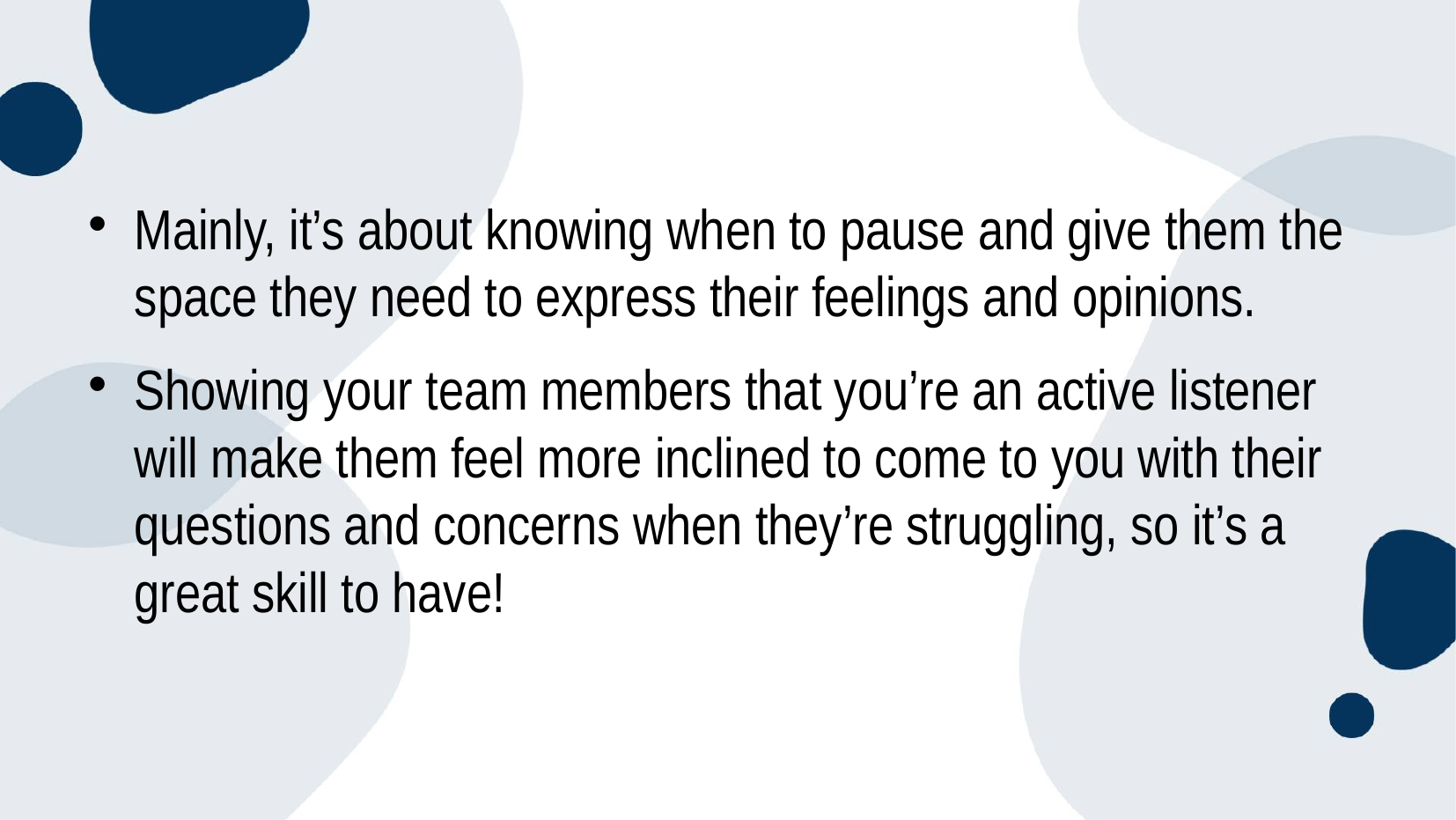

#
Mainly, it’s about knowing when to pause and give them the space they need to express their feelings and opinions.
Showing your team members that you’re an active listener will make them feel more inclined to come to you with their questions and concerns when they’re struggling, so it’s a great skill to have!